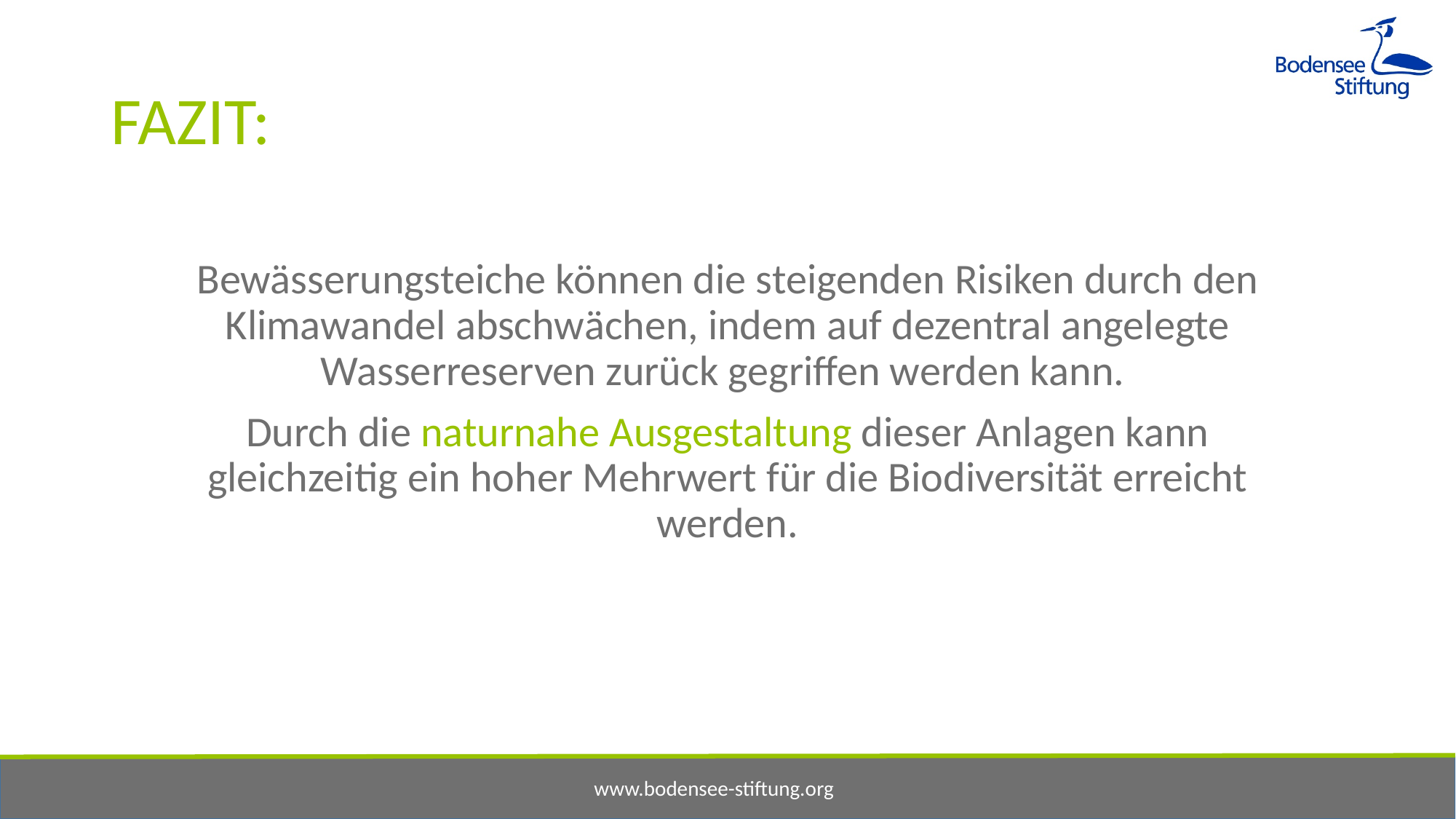

# FAZIT:

Bewässerungsteiche können die steigenden Risiken durch den Klimawandel abschwächen, indem auf dezentral angelegte Wasserreserven zurück gegriffen werden kann.
Durch die naturnahe Ausgestaltung dieser Anlagen kann gleichzeitig ein hoher Mehrwert für die Biodiversität erreicht werden.